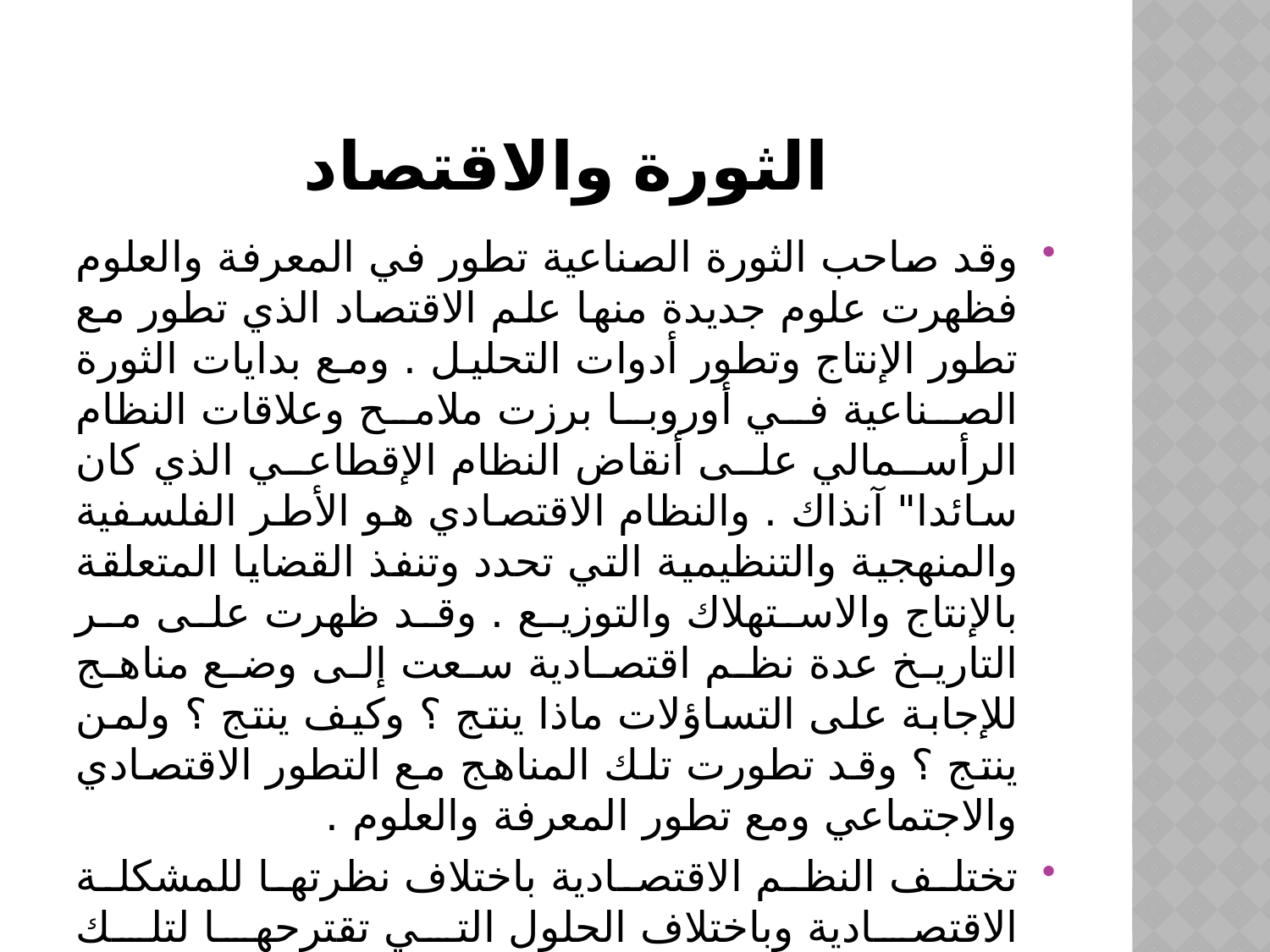

# الثورة والاقتصاد
وقد صاحب الثورة الصناعية تطور في المعرفة والعلوم فظهرت علوم جديدة منها علم الاقتصاد الذي تطور مع تطور الإنتاج وتطور أدوات التحليل . ومع بدايات الثورة الصناعية في أوروبا برزت ملامح وعلاقات النظام الرأسمالي على أنقاض النظام الإقطاعي الذي كان سائدا" آنذاك . والنظام الاقتصادي هو الأطر الفلسفية والمنهجية والتنظيمية التي تحدد وتنفذ القضايا المتعلقة بالإنتاج والاستهلاك والتوزيع . وقد ظهرت على مر التاريخ عدة نظم اقتصادية سعت إلى وضع مناهج للإجابة على التساؤلات ماذا ينتج ؟ وكيف ينتج ؟ ولمن ينتج ؟ وقد تطورت تلك المناهج مع التطور الاقتصادي والاجتماعي ومع تطور المعرفة والعلوم .
تختلف النظم الاقتصادية باختلاف نظرتها للمشكلة الاقتصادية وباختلاف الحلول التي تقترحها لتلك المشكلة